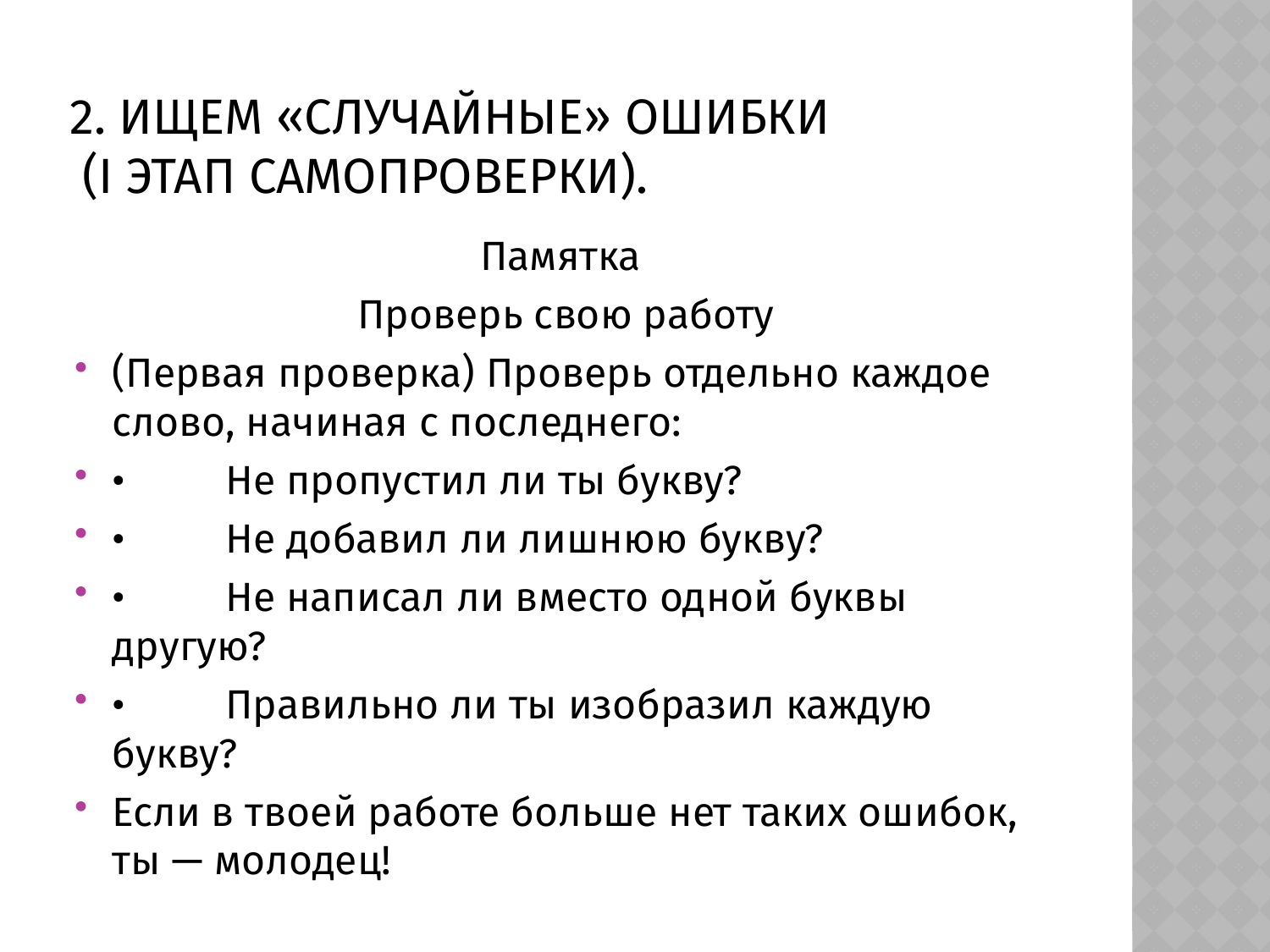

# 2. Ищем «случайные» ошибки (I этап самопроверки).
Памятка
Проверь свою работу
(Первая проверка) Проверь отдельно каждое слово, начиная с последнего:
•	Не пропустил ли ты букву?
•	Не добавил ли лишнюю букву?
•	Не написал ли вместо одной буквы другую?
•	Правильно ли ты изобразил каждую букву?
Если в твоей работе больше нет таких ошибок, ты — молодец!